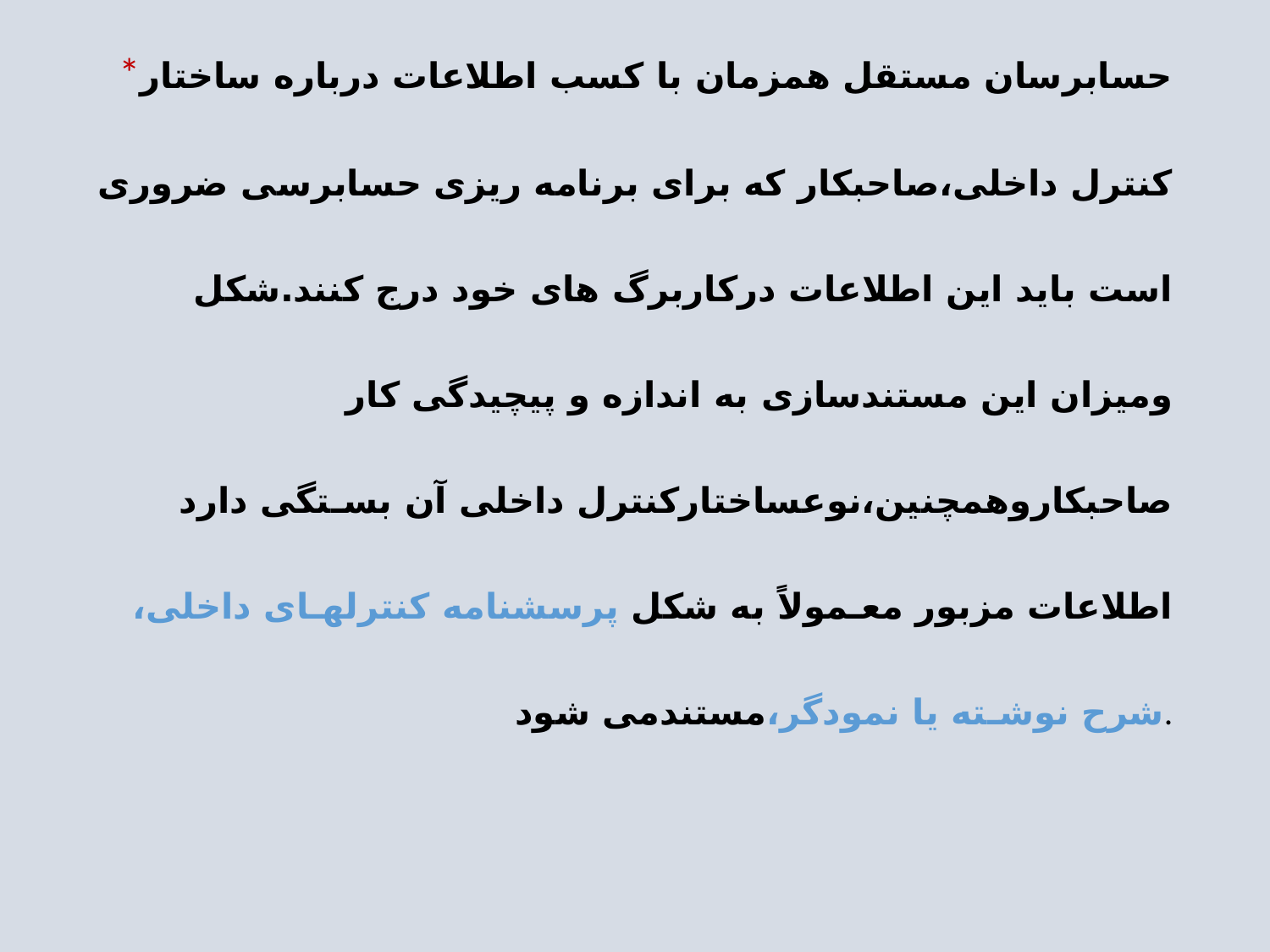

# *حسابرسان مستقل همزمان با کسب اطلاعات درباره ساختار کنترل داخلی،صاحبکار که برای برنامه ریزی حسابرسی ضروری است باید این اطلاعات درکاربرگ های خود درج کنند.شکل ومیزان این مستندسازی به اندازه و پیچیدگی کار صاحبکاروهمچنین،نوعساختارکنترل داخلی آن بسـتگی دارد اطلاعات مزبور معـمولاً به شکل پرسشنامه کنترلهـای داخلی، شرح نوشـته یا نمودگر،مستندمی شود.